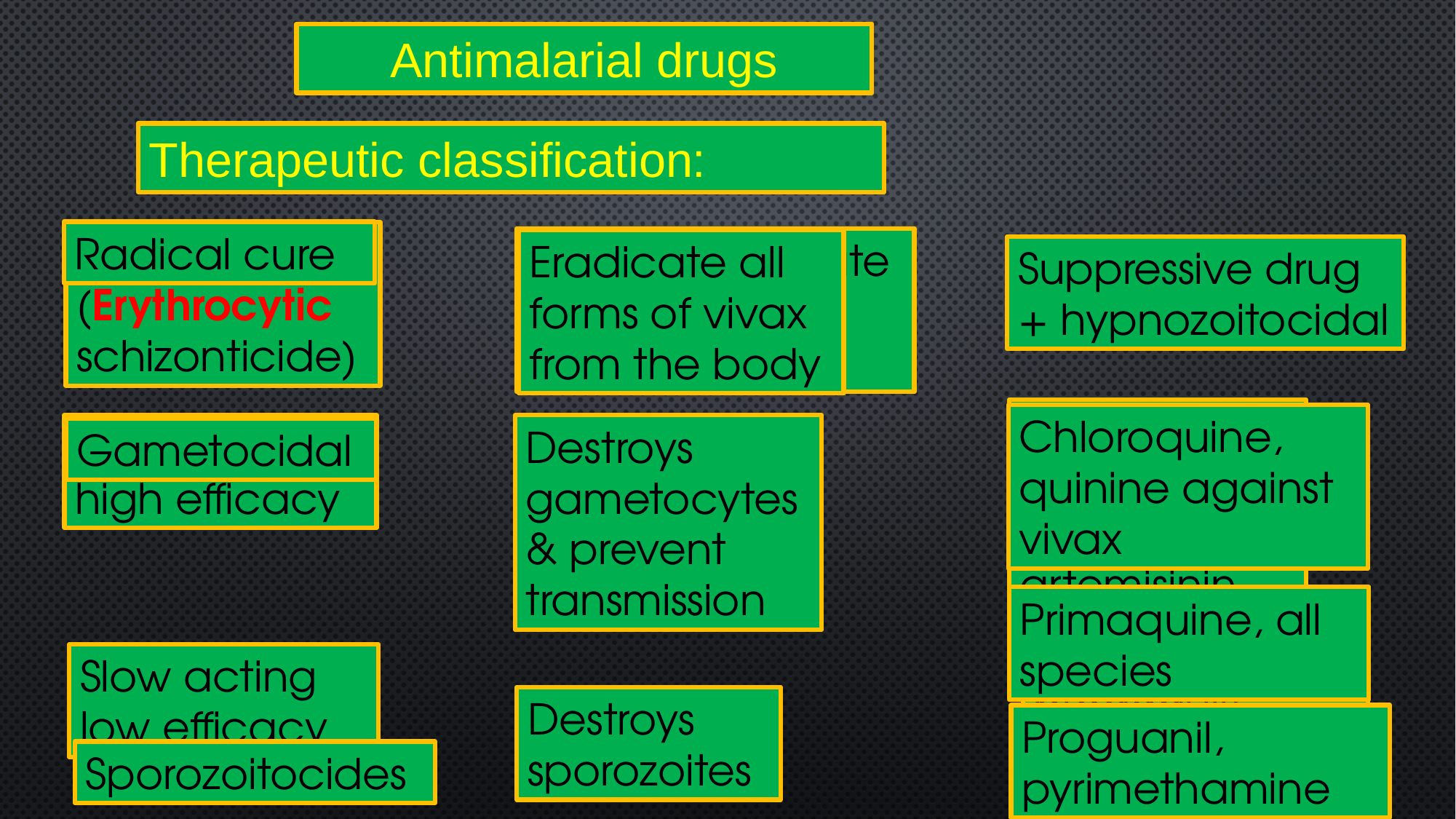

Antimalarial drugs
Therapeutic classification:
Radical cure
Clinical cure (Erythrocytic schizonticide)
Used to terminate  an episode of malarial fever
Eradicate all forms of vivax from the body
Suppressive drug + hypnozoitocidal
Chloroquine, quinine, mefloquine, artemisinin
Chloroquine, quinine against vivax
Fast acting high efficacy
Destroys gametocytes & prevent transmission
Gametocidal
Primaquine, all species
Pyrimethamine, proguanil, sulfonamides
Slow acting low efficacy
Destroys sporozoites
6
Proguanil, pyrimethamine
Sporozoitocides